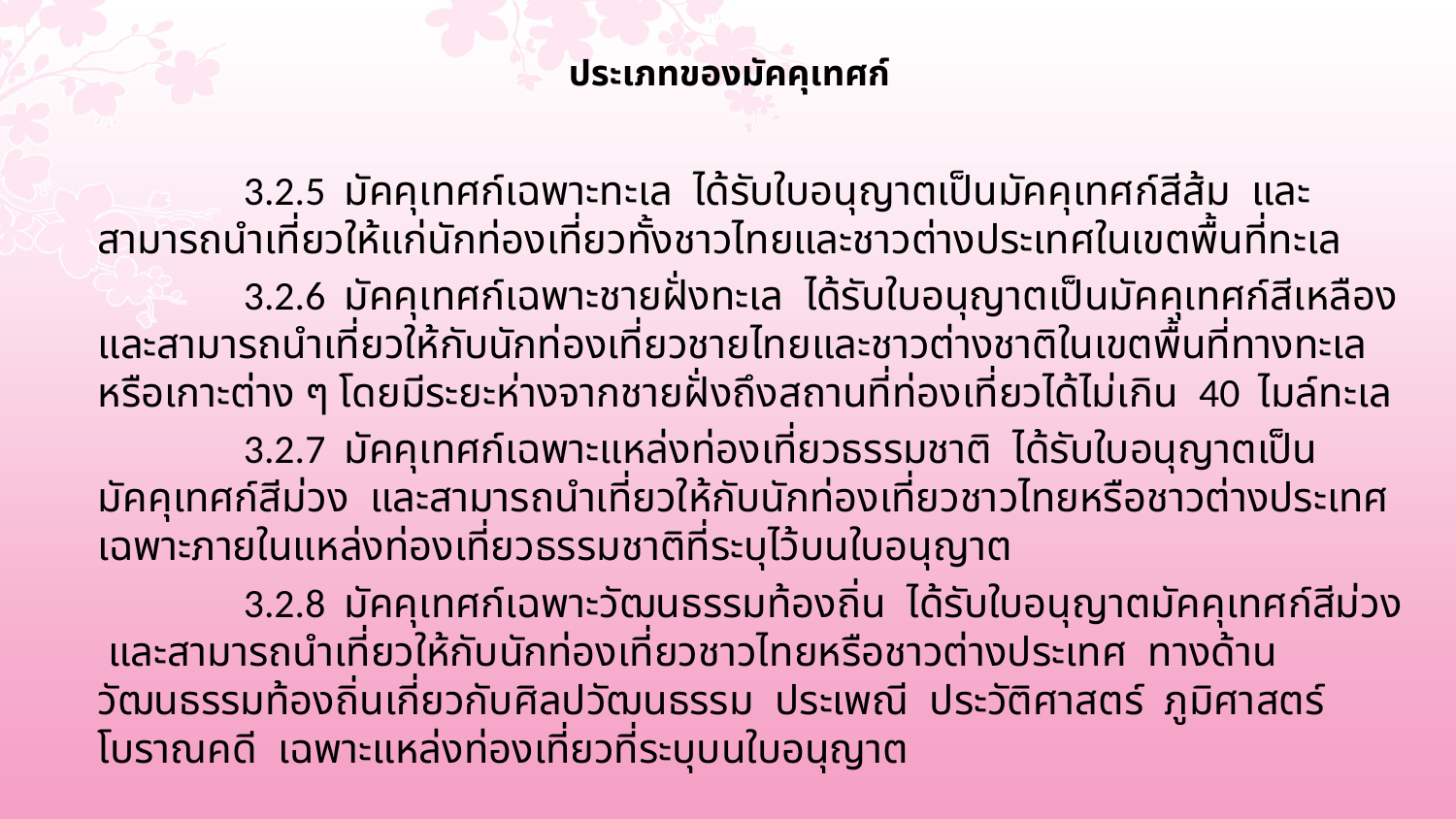

# ประเภทของมัคคุเทศก์
		3.2.5  มัคคุเทศก์เฉพาะทะเล  ได้รับใบอนุญาตเป็นมัคคุเทศก์สีส้ม  และสามารถนำเที่ยวให้แก่นักท่องเที่ยวทั้งชาวไทยและชาวต่างประเทศในเขตพื้นที่ทะเล
		3.2.6  มัคคุเทศก์เฉพาะชายฝั่งทะเล  ได้รับใบอนุญาตเป็นมัคคุเทศก์สีเหลืองและสามารถนำเที่ยวให้กับนักท่องเที่ยวชายไทยและชาวต่างชาติในเขตพื้นที่ทางทะเลหรือเกาะต่าง ๆ โดยมีระยะห่างจากชายฝั่งถึงสถานที่ท่องเที่ยวได้ไม่เกิน  40  ไมล์ทะเล
		3.2.7  มัคคุเทศก์เฉพาะแหล่งท่องเที่ยวธรรมชาติ  ได้รับใบอนุญาตเป็นมัคคุเทศก์สีม่วง  และสามารถนำเที่ยวให้กับนักท่องเที่ยวชาวไทยหรือชาวต่างประเทศ  เฉพาะภายในแหล่งท่องเที่ยวธรรมชาติที่ระบุไว้บนใบอนุญาต
		3.2.8  มัคคุเทศก์เฉพาะวัฒนธรรมท้องถิ่น  ได้รับใบอนุญาตมัคคุเทศก์สีม่วง  และสามารถนำเที่ยวให้กับนักท่องเที่ยวชาวไทยหรือชาวต่างประเทศ  ทางด้านวัฒนธรรมท้องถิ่นเกี่ยวกับศิลปวัฒนธรรม  ประเพณี  ประวัติศาสตร์  ภูมิศาสตร์  โบราณคดี  เฉพาะแหล่งท่องเที่ยวที่ระบุบนใบอนุญาต